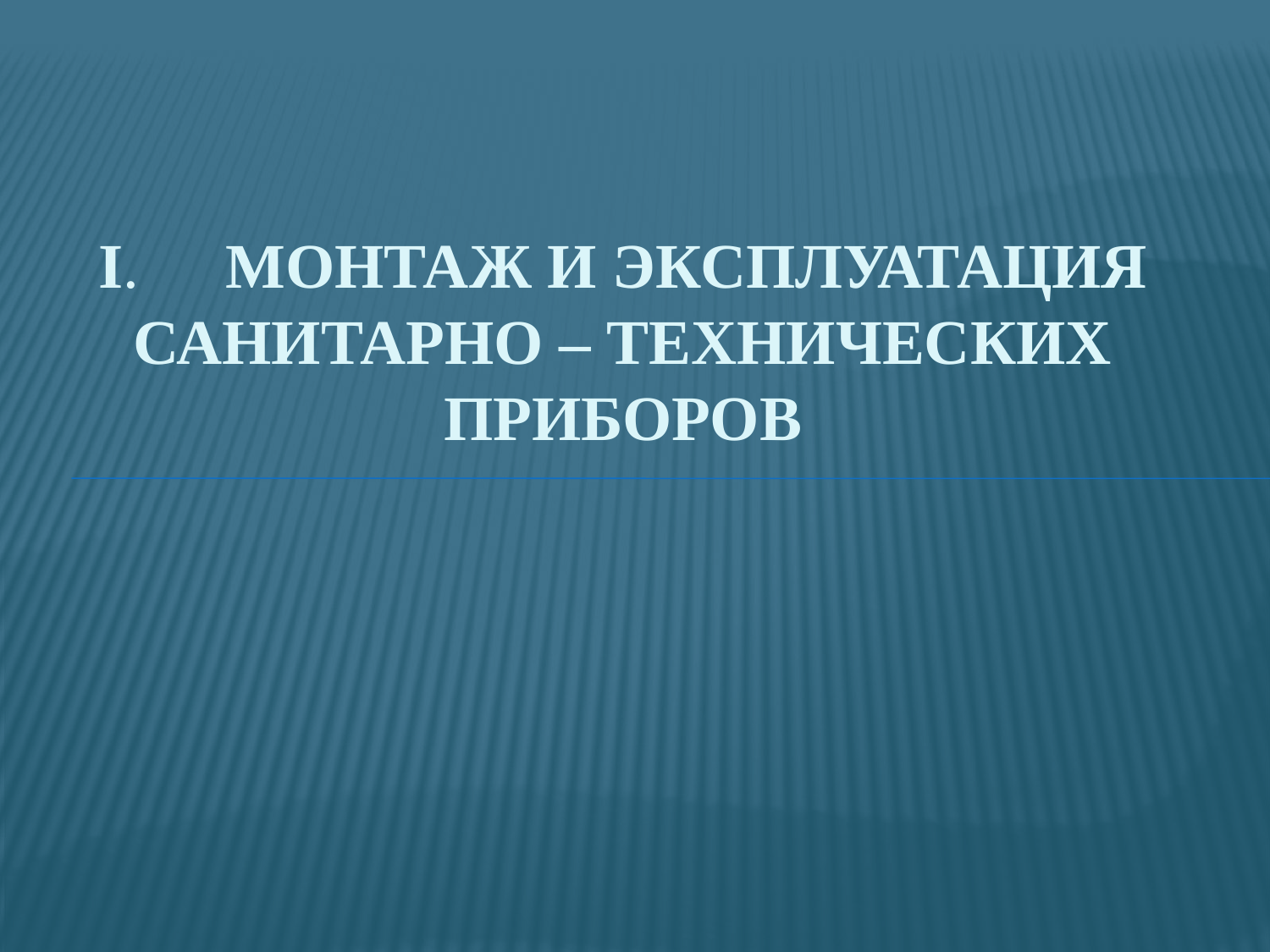

# I.	Монтаж и эксплуатация санитарно – технических приборов